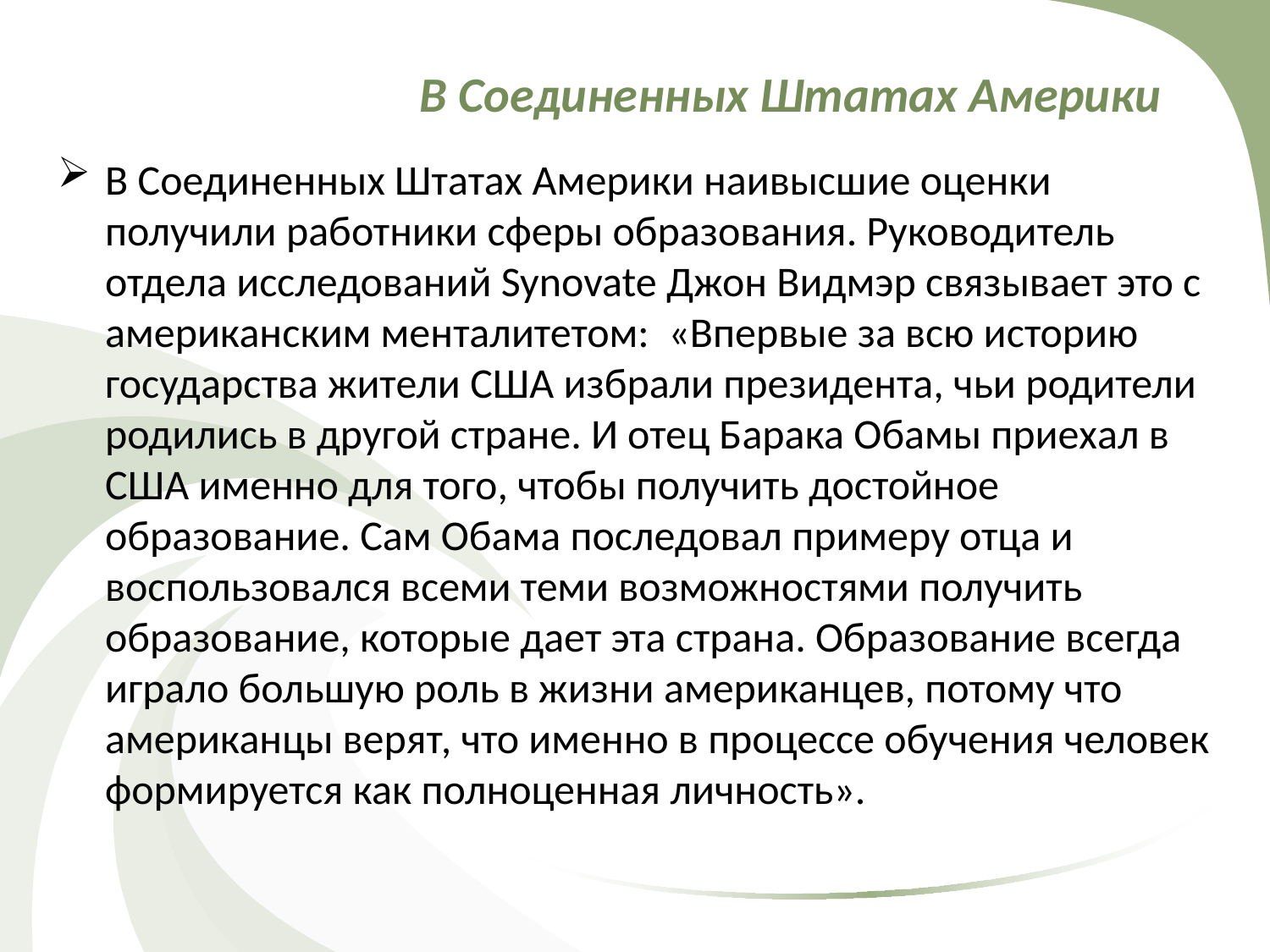

# В Соединенных Штатах Америки
В Соединенных Штатах Америки наивысшие оценки получили работники сферы образования. Руководитель отдела исследований Synovate Джон Видмэр связывает это с американским менталитетом:  «Впервые за всю историю государства жители США избрали президента, чьи родители родились в другой стране. И отец Барака Обамы приехал в США именно для того, чтобы получить достойное образование. Сам Обама последовал примеру отца и воспользовался всеми теми возможностями получить образование, которые дает эта страна. Образование всегда играло большую роль в жизни американцев, потому что американцы верят, что именно в процессе обучения человек формируется как полноценная личность».